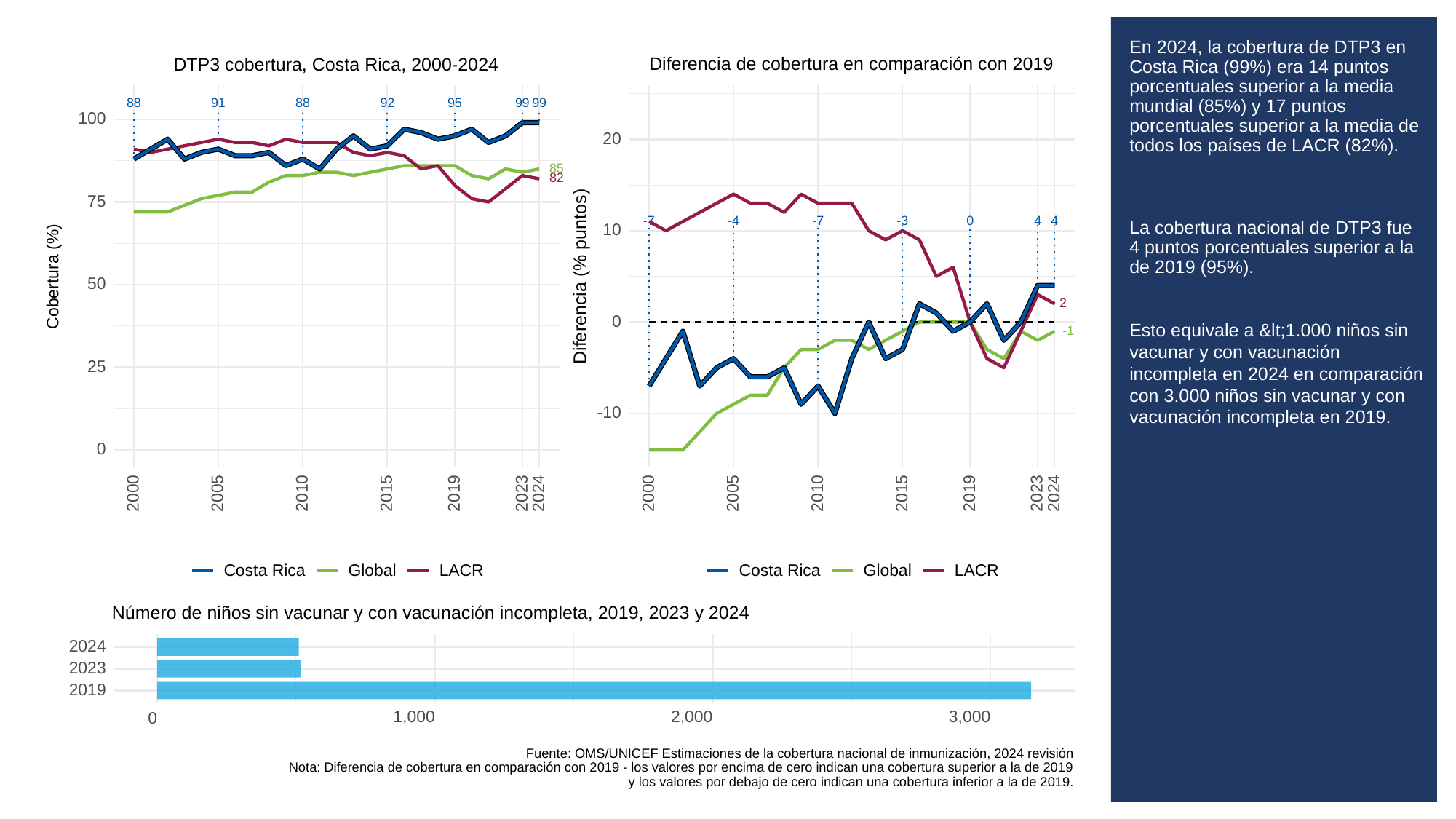

# En 2024, la cobertura de DTP3 en Costa Rica (99%) era 14 puntos porcentuales superior a la media mundial (85%) y 17 puntos porcentuales superior a la media de todos los países de LACR (82%).

La cobertura nacional de DTP3 fue 4 puntos porcentuales superior a la de 2019 (95%).

Esto equivale a &lt;1.000 niños sin vacunar y con vacunación incompleta en 2024 en comparación con 3.000 niños sin vacunar y con vacunación incompleta en 2019.

Diferencia de cobertura en comparación con 2019
DTP3 cobertura, Costa Rica, 2000-2024

88
91
88
92
95
99
99

100

20

85

82

75

-3
0
-4
4
4
-7
-7
10

Diferencia (% puntos)
Cobertura (%)

50

2
0

-1
25

-10

0

2023
2023
2000
2005
2010
2015
2019
2024
2000
2005
2010
2015
2019
2024
Costa Rica
Global
LACR
Costa Rica
Global
LACR

Número de niños sin vacunar y con vacunación incompleta, 2019, 2023 y 2024

2024

2023

2019

1,000
2,000
3,000
0
Fuente: OMS/UNICEF Estimaciones de la cobertura nacional de inmunización, 2024 revisión
Nota: Diferencia de cobertura en comparación con 2019 - los valores por encima de cero indican una cobertura superior a la de 2019
y los valores por debajo de cero indican una cobertura inferior a la de 2019.